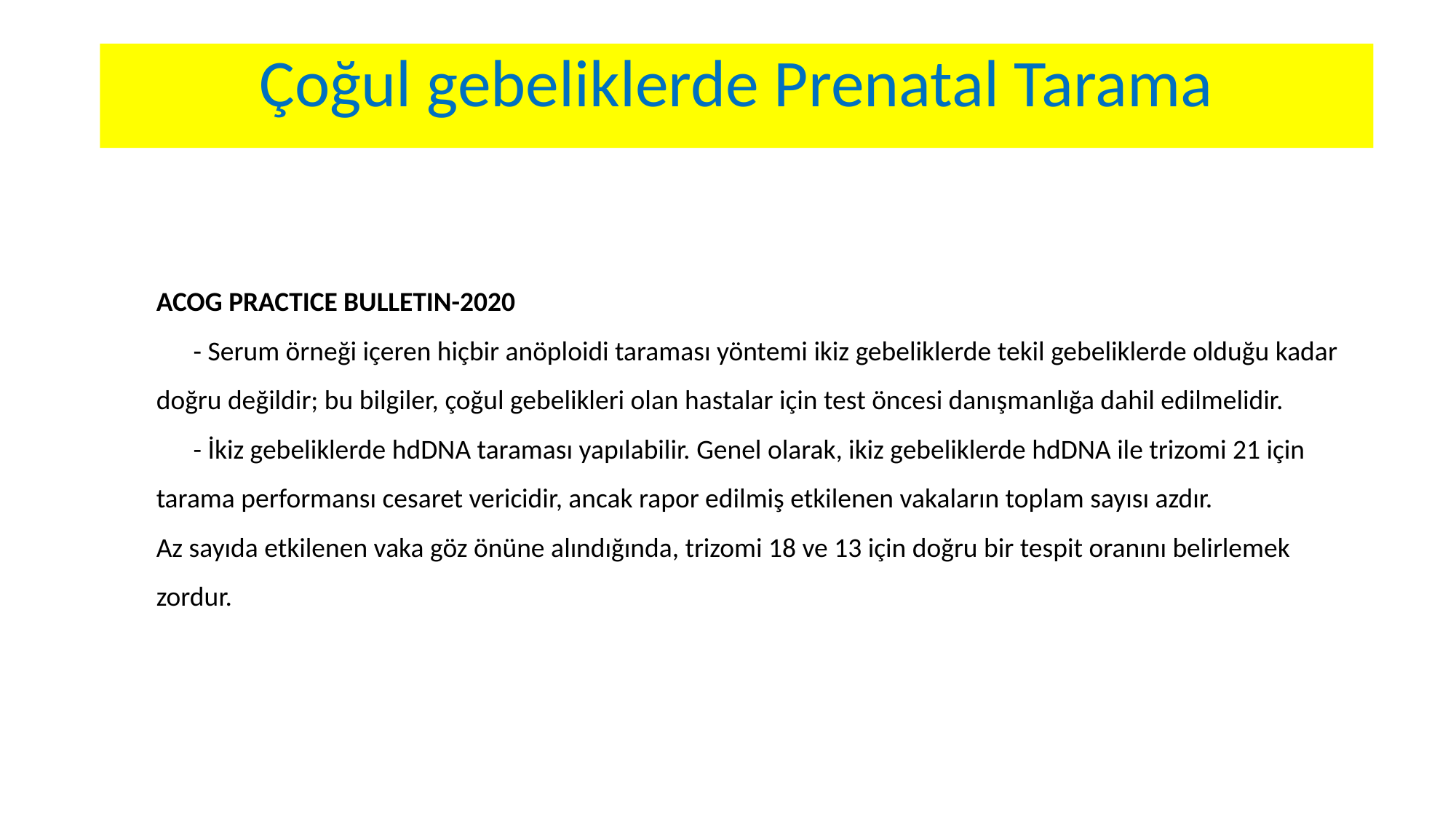

Çoğul gebeliklerde Prenatal Tarama
ACOG PRACTICE BULLETIN-2020
      - Serum örneği içeren hiçbir anöploidi taraması yöntemi ikiz gebeliklerde tekil gebeliklerde olduğu kadar doğru değildir; bu bilgiler, çoğul gebelikleri olan hastalar için test öncesi danışmanlığa dahil edilmelidir.
      - İkiz gebeliklerde hdDNA taraması yapılabilir. Genel olarak, ikiz gebeliklerde hdDNA ile trizomi 21 için tarama performansı cesaret vericidir, ancak rapor edilmiş etkilenen vakaların toplam sayısı azdır.
Az sayıda etkilenen vaka göz önüne alındığında, trizomi 18 ve 13 için doğru bir tespit oranını belirlemek zordur.